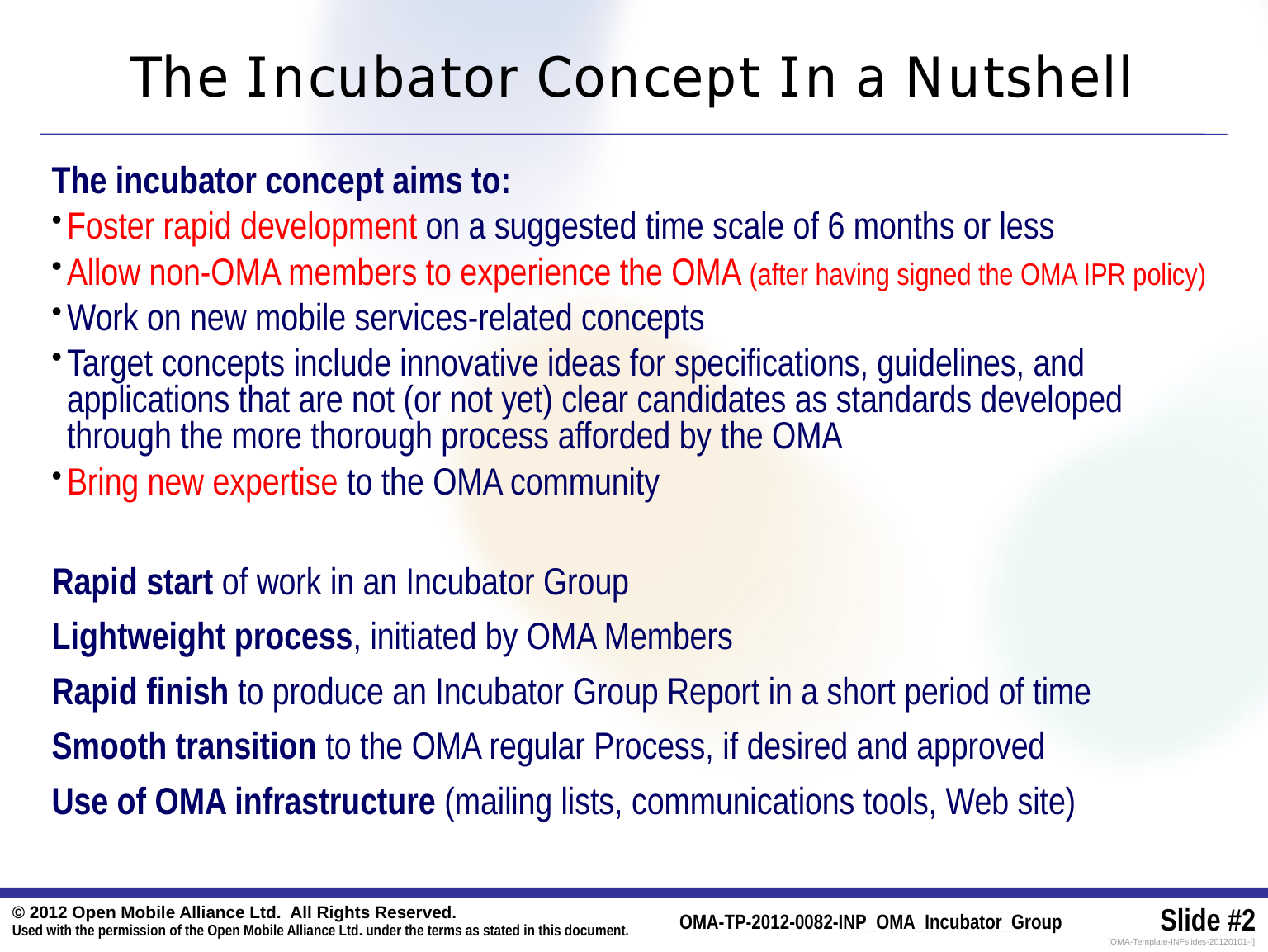

# The Incubator Concept In a Nutshell
The incubator concept aims to:
Foster rapid development on a suggested time scale of 6 months or less
Allow non-OMA members to experience the OMA (after having signed the OMA IPR policy)
Work on new mobile services-related concepts
Target concepts include innovative ideas for specifications, guidelines, and applications that are not (or not yet) clear candidates as standards developed through the more thorough process afforded by the OMA
Bring new expertise to the OMA community

Rapid start of work in an Incubator Group
Lightweight process, initiated by OMA Members
Rapid finish to produce an Incubator Group Report in a short period of time
Smooth transition to the OMA regular Process, if desired and approved
Use of OMA infrastructure (mailing lists, communications tools, Web site)